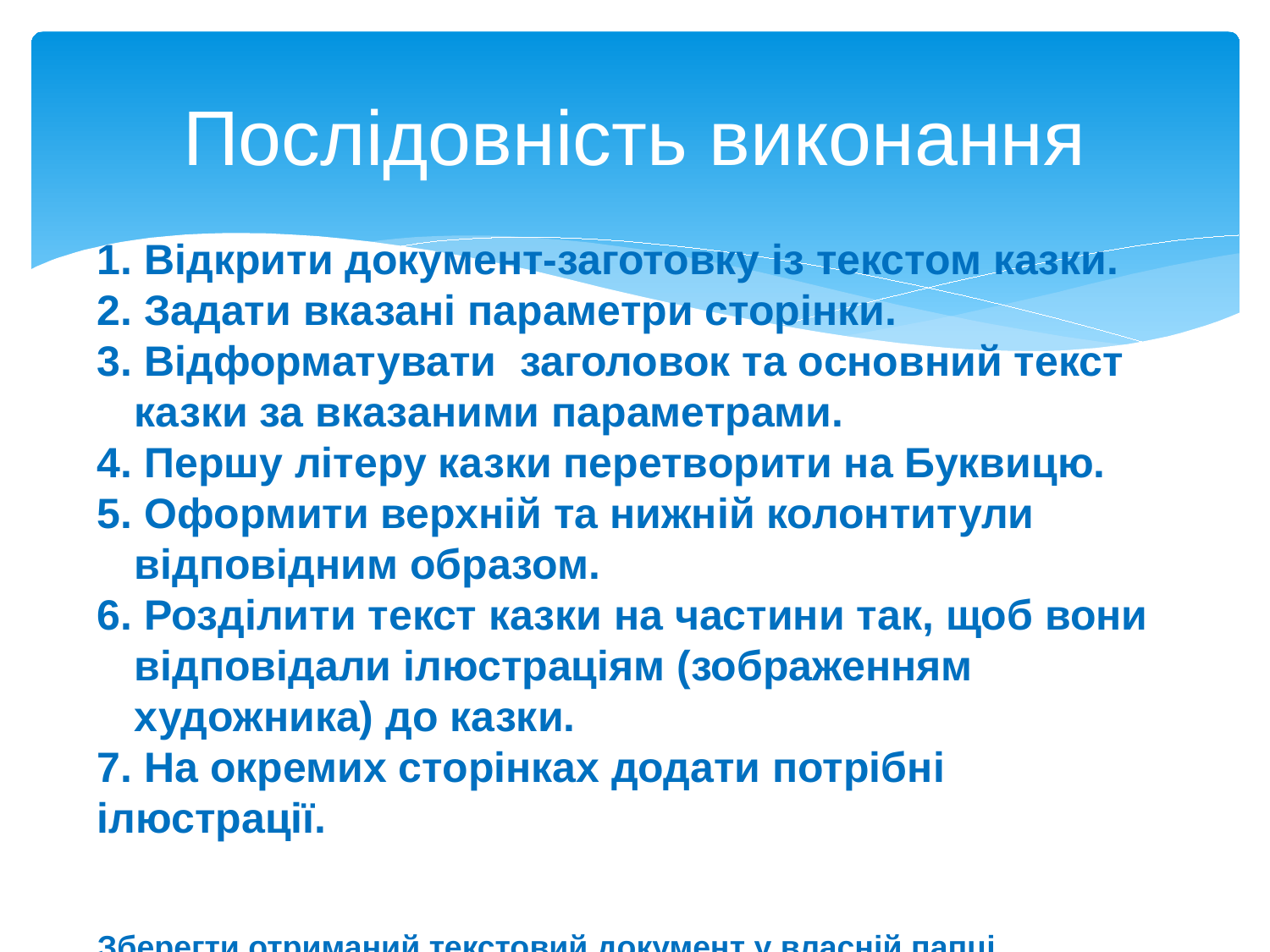

# Послідовність виконання
1. Відкрити документ-заготовку із текстом казки.
2. Задати вказані параметри сторінки.
3. Відформатувати  заголовок та основний текст казки за вказаними параметрами.
4. Першу літеру казки перетворити на Буквицю.
5. Оформити верхній та нижній колонтитули відповідним образом.
6. Розділити текст казки на частини так, щоб вони відповідали ілюстраціям (зображенням художника) до казки.
7. На окремих сторінках додати потрібні ілюстрації.

Зберегти отриманий текстовий документ у власній папці.